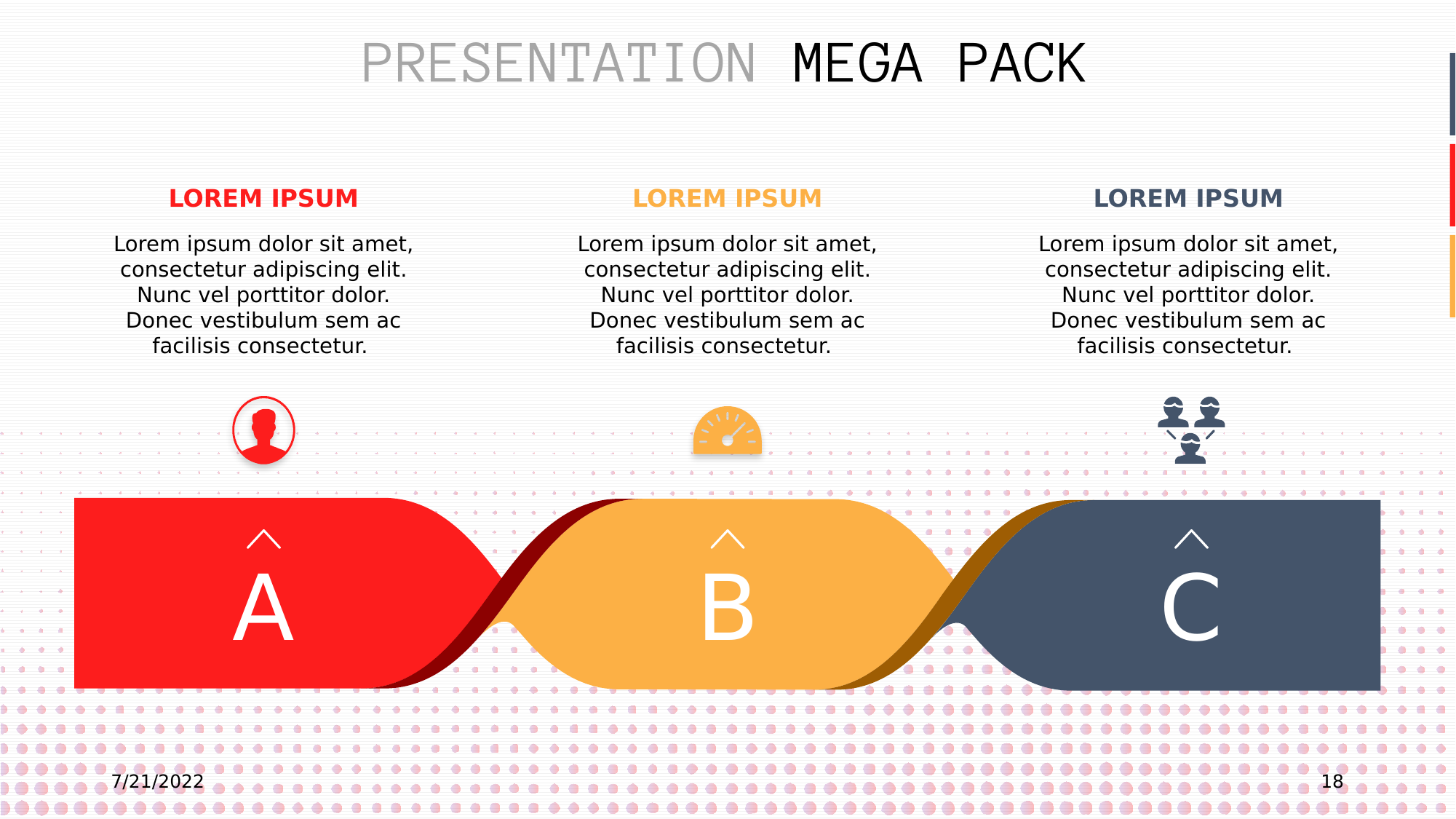

PRESENTATION MEGA PACK
LOREM IPSUM
LOREM IPSUM
LOREM IPSUM
Lorem ipsum dolor sit amet, consectetur adipiscing elit. Nunc vel porttitor dolor. Donec vestibulum sem ac facilisis consectetur.
Lorem ipsum dolor sit amet, consectetur adipiscing elit. Nunc vel porttitor dolor. Donec vestibulum sem ac facilisis consectetur.
Lorem ipsum dolor sit amet, consectetur adipiscing elit. Nunc vel porttitor dolor. Donec vestibulum sem ac facilisis consectetur.

A
B
C
7/21/2022
18